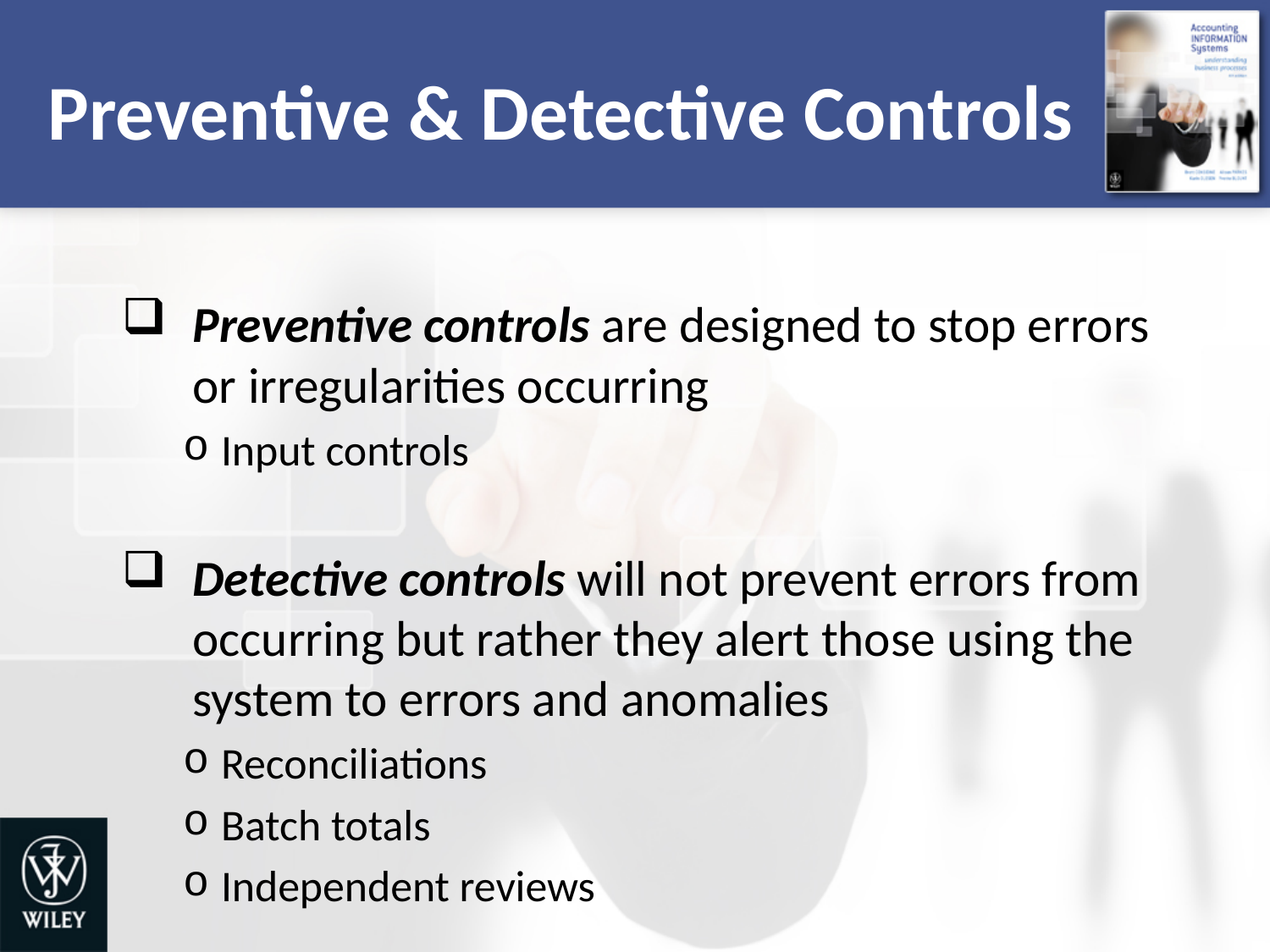

# Preventive & Detective Controls
Preventive controls are designed to stop errors or irregularities occurring
Input controls

Detective controls will not prevent errors from occurring but rather they alert those using the system to errors and anomalies
Reconciliations
Batch totals
Independent reviews